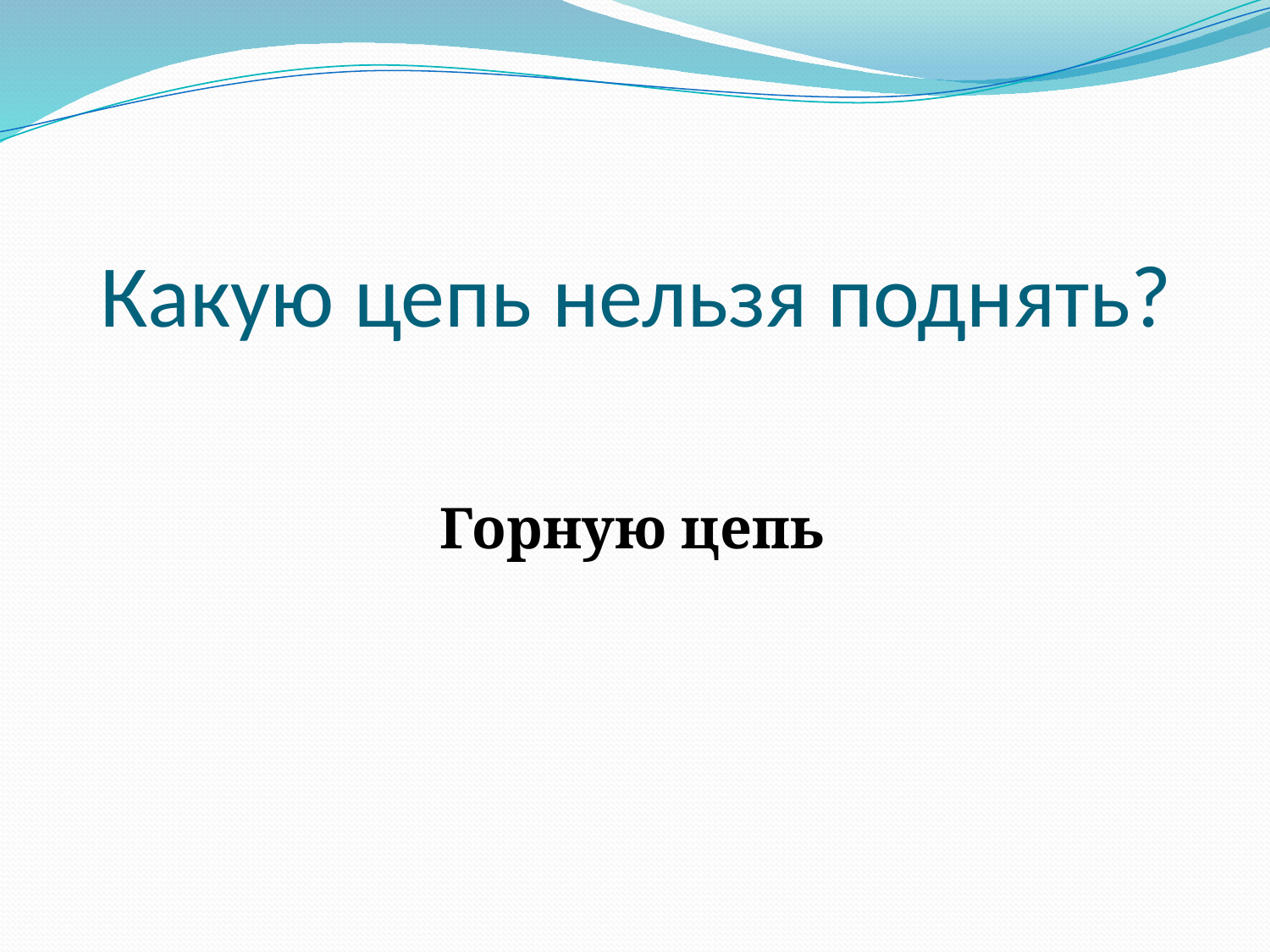

# Какую цепь нельзя поднять?
Горную цепь